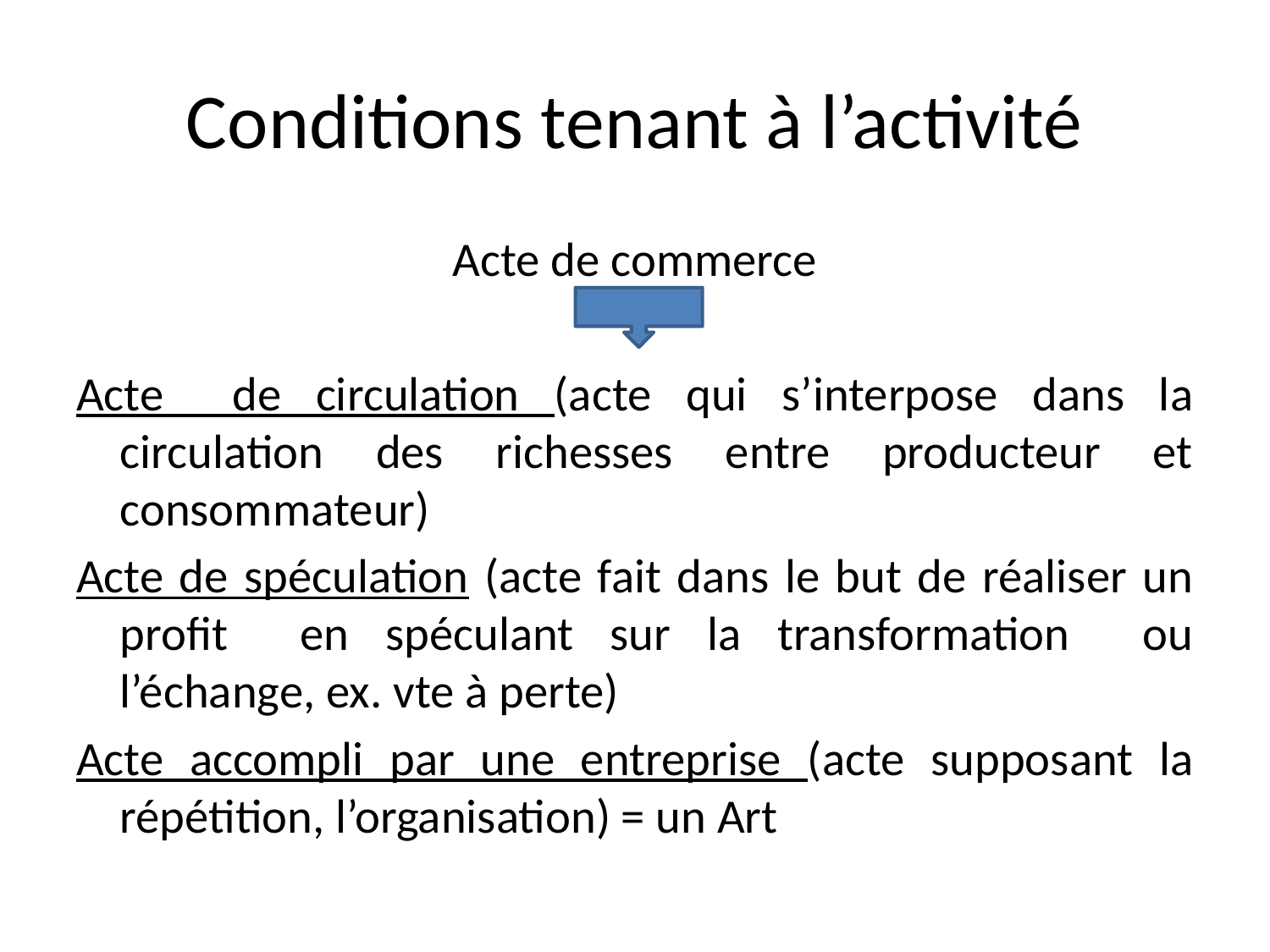

# Conditions tenant à l’activité
Acte de commerce

Acte  de circulation (acte qui s’interpose dans la circulation des richesses entre producteur et consommateur)
Acte de spéculation (acte fait dans le but de réaliser un profit  en spéculant sur la transformation  ou l’échange, ex. vte à perte)
Acte accompli par une entreprise (acte supposant la répétition, l’organisation) = un Art